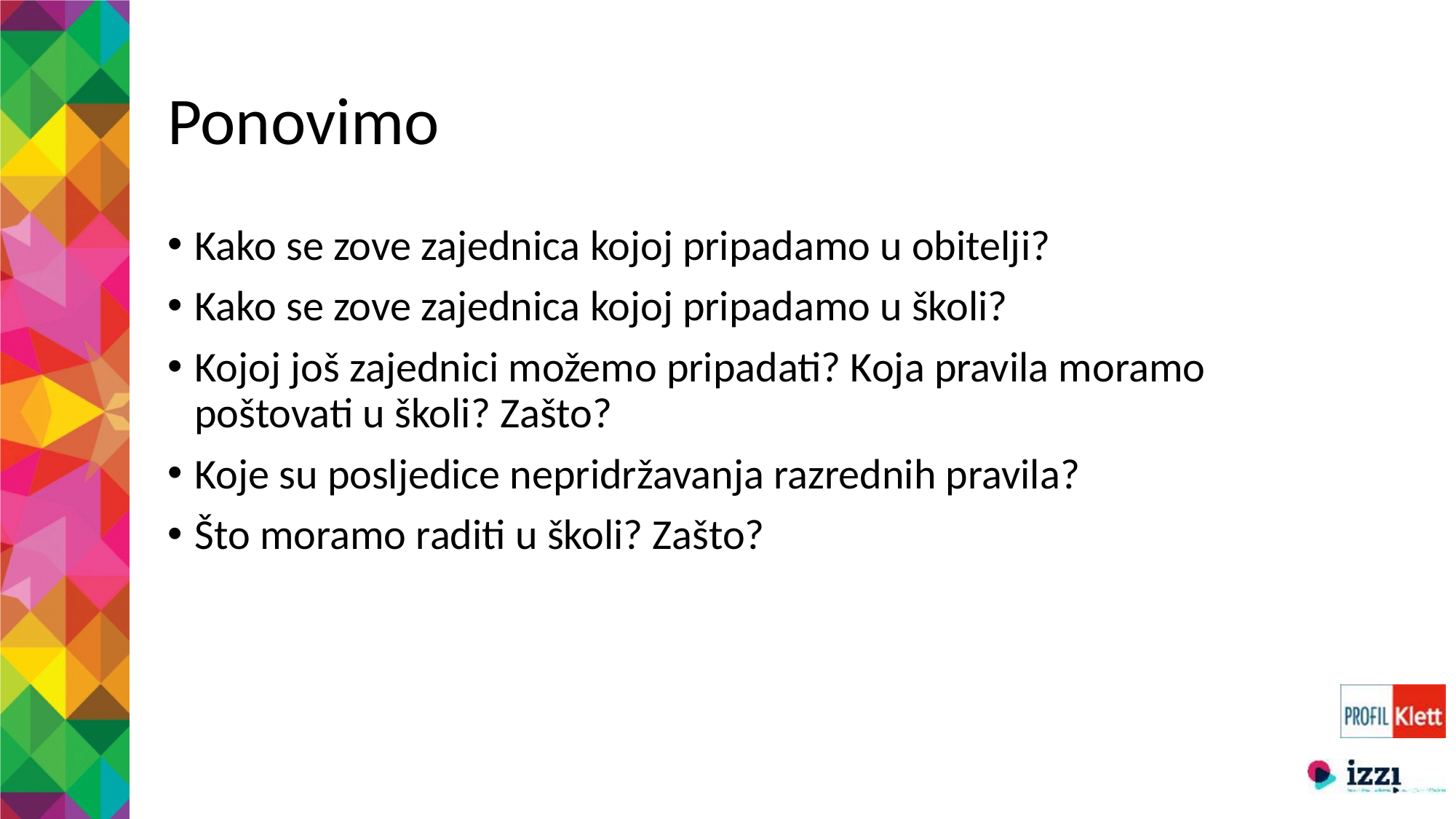

# Ponovimo
Kako se zove zajednica kojoj pripadamo u obitelji?
Kako se zove zajednica kojoj pripadamo u školi?
Kojoj još zajednici možemo pripadati? Koja pravila moramo poštovati u školi? Zašto?
Koje su posljedice nepridržavanja razrednih pravila?
Što moramo raditi u školi? Zašto?